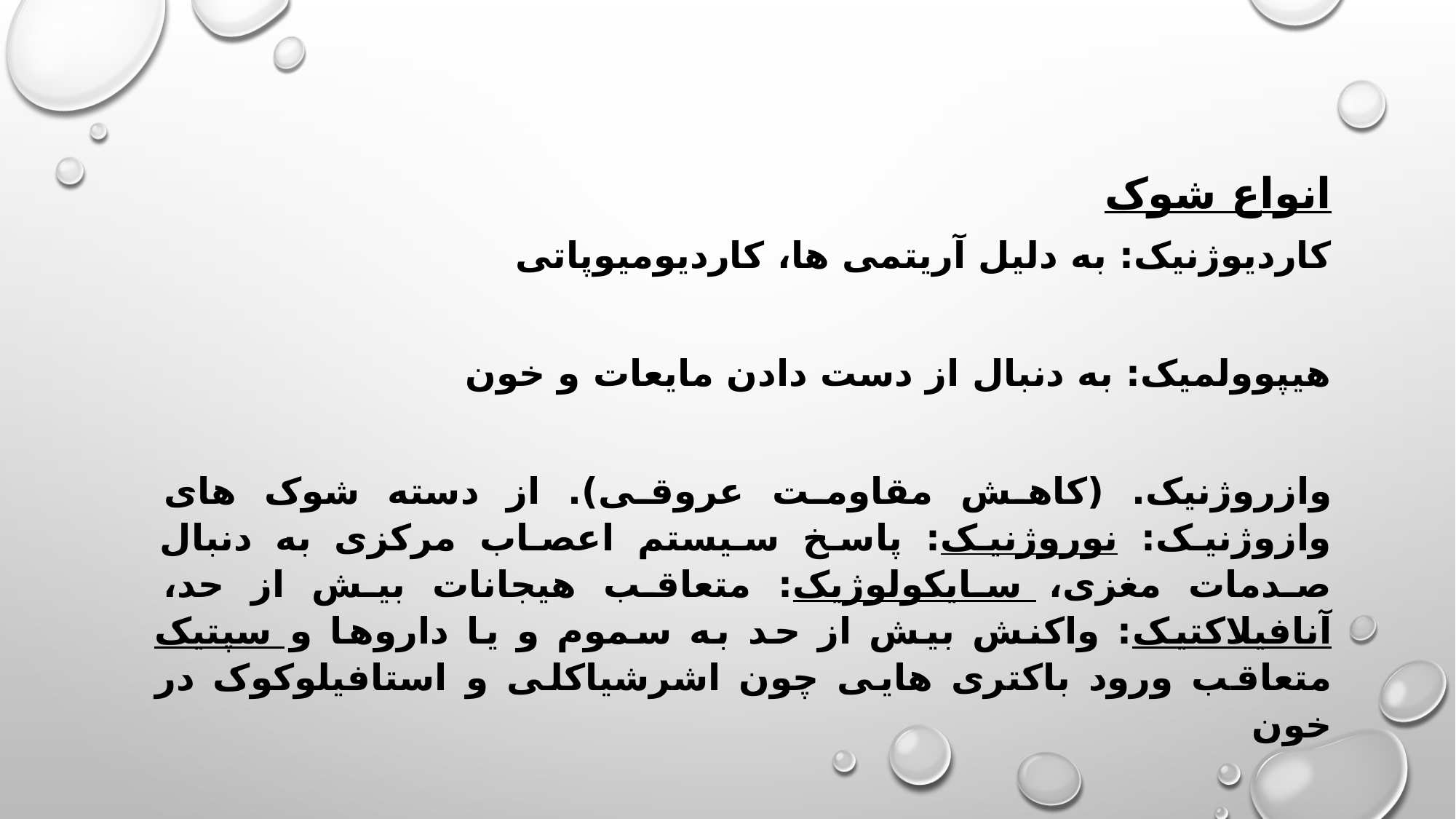

انواع شوک
کاردیوژنیک: به دلیل آریتمی ها، کاردیومیوپاتی

هیپوولمیک: به دنبال از دست دادن مایعات و خون

وازروژنیک. (کاهش مقاومت عروقی). از دسته شوک های وازوژنیک: نوروژنیک: پاسخ سیستم اعصاب مرکزی به دنبال صدمات مغزی، سایکولوژیک: متعاقب هیجانات بیش از حد، آنافیلاکتیک: واکنش بیش از حد به سموم و یا داروها و سپتیک متعاقب ورود باکتری هایی چون اشرشیاکلی و استافیلوکوک در خون